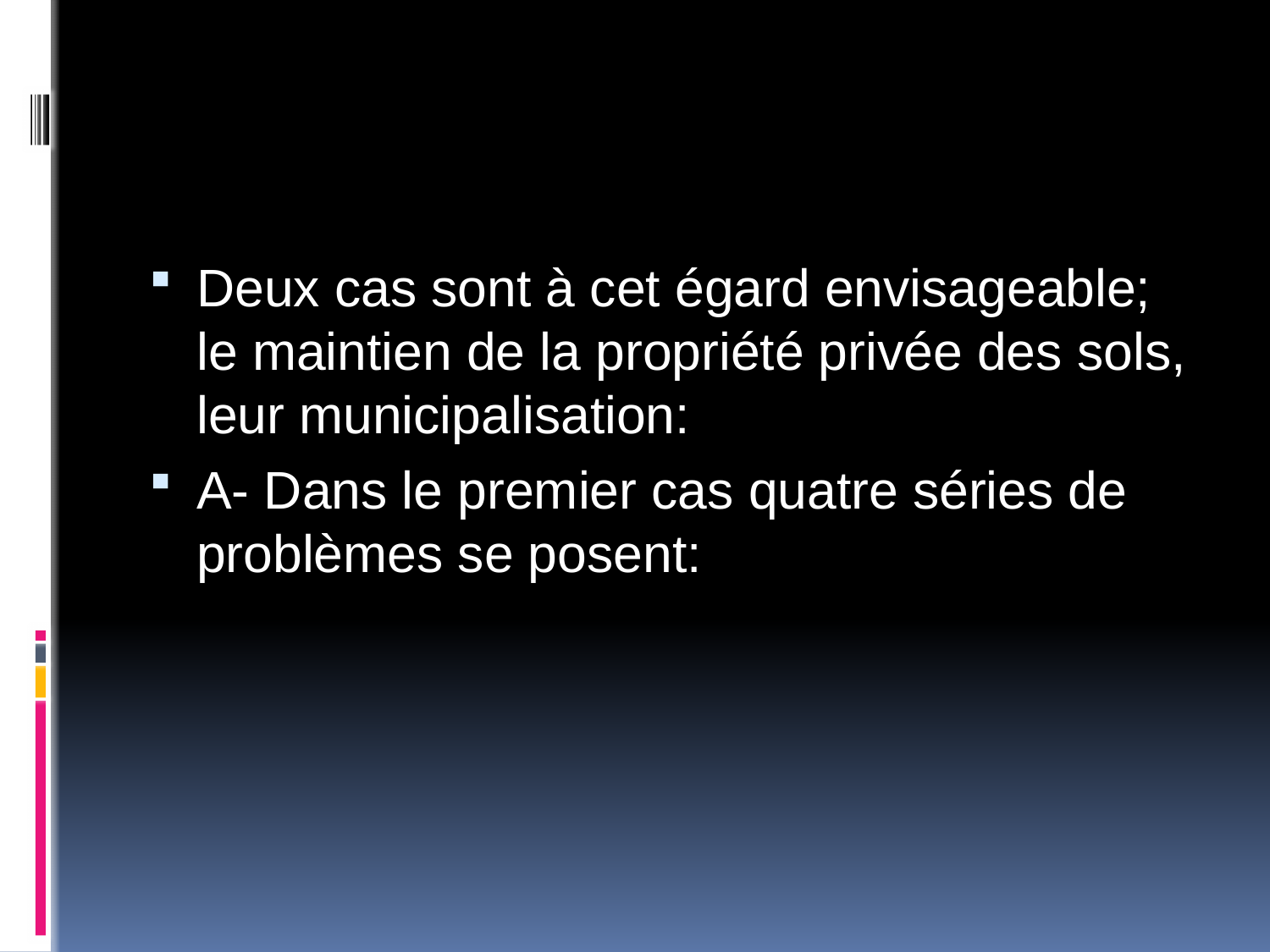

#
Deux cas sont à cet égard envisageable; le maintien de la propriété privée des sols, leur municipalisation:
A- Dans le premier cas quatre séries de problèmes se posent: